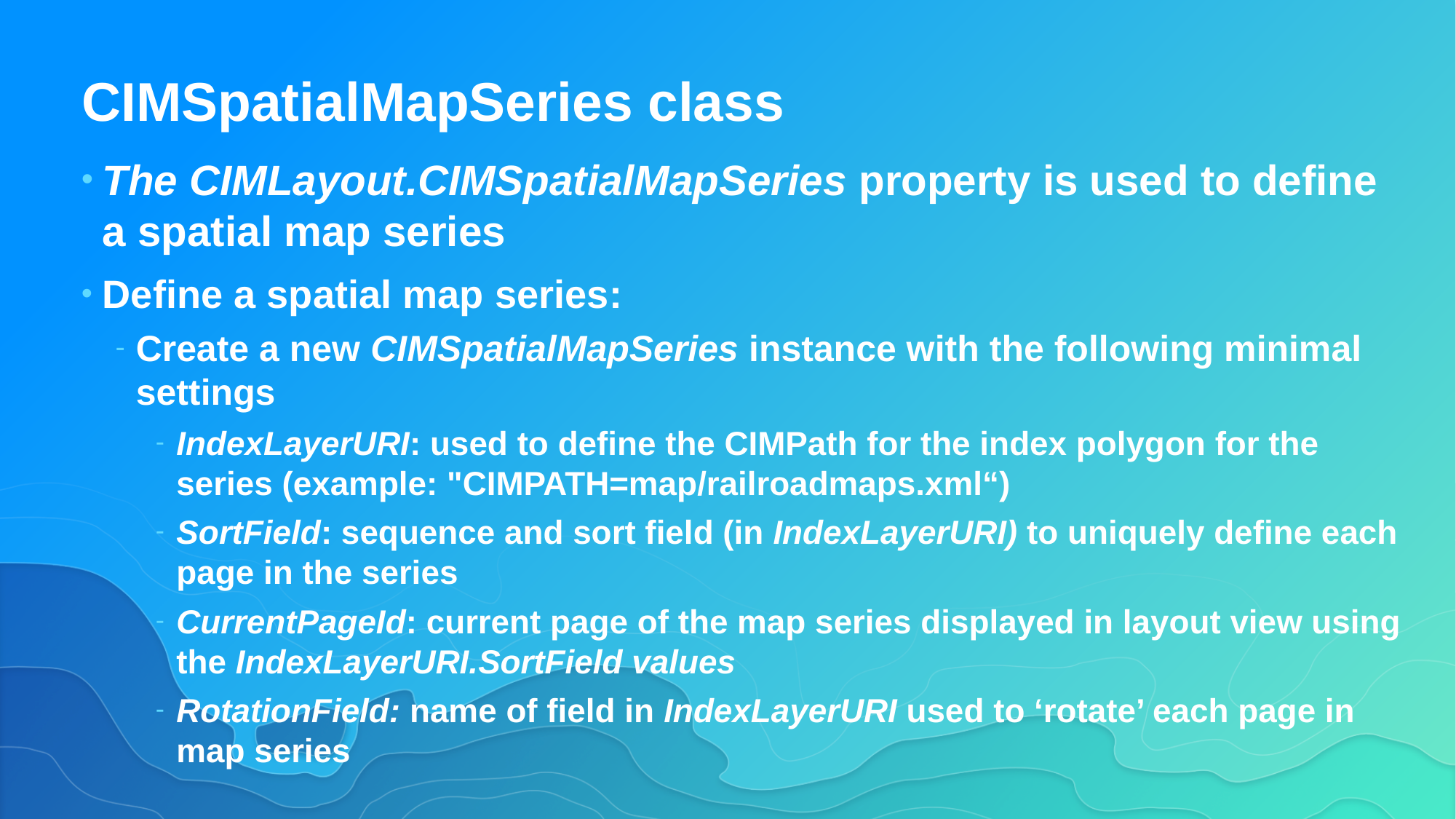

# CIMSpatialMapSeries class
The CIMLayout.CIMSpatialMapSeries property is used to define a spatial map series
Define a spatial map series:
Create a new CIMSpatialMapSeries instance with the following minimal settings
IndexLayerURI: used to define the CIMPath for the index polygon for the series (example: "CIMPATH=map/railroadmaps.xml“)
SortField: sequence and sort field (in IndexLayerURI) to uniquely define each page in the series
CurrentPageId: current page of the map series displayed in layout view using the IndexLayerURI.SortField values
RotationField: name of field in IndexLayerURI used to ‘rotate’ each page in map series